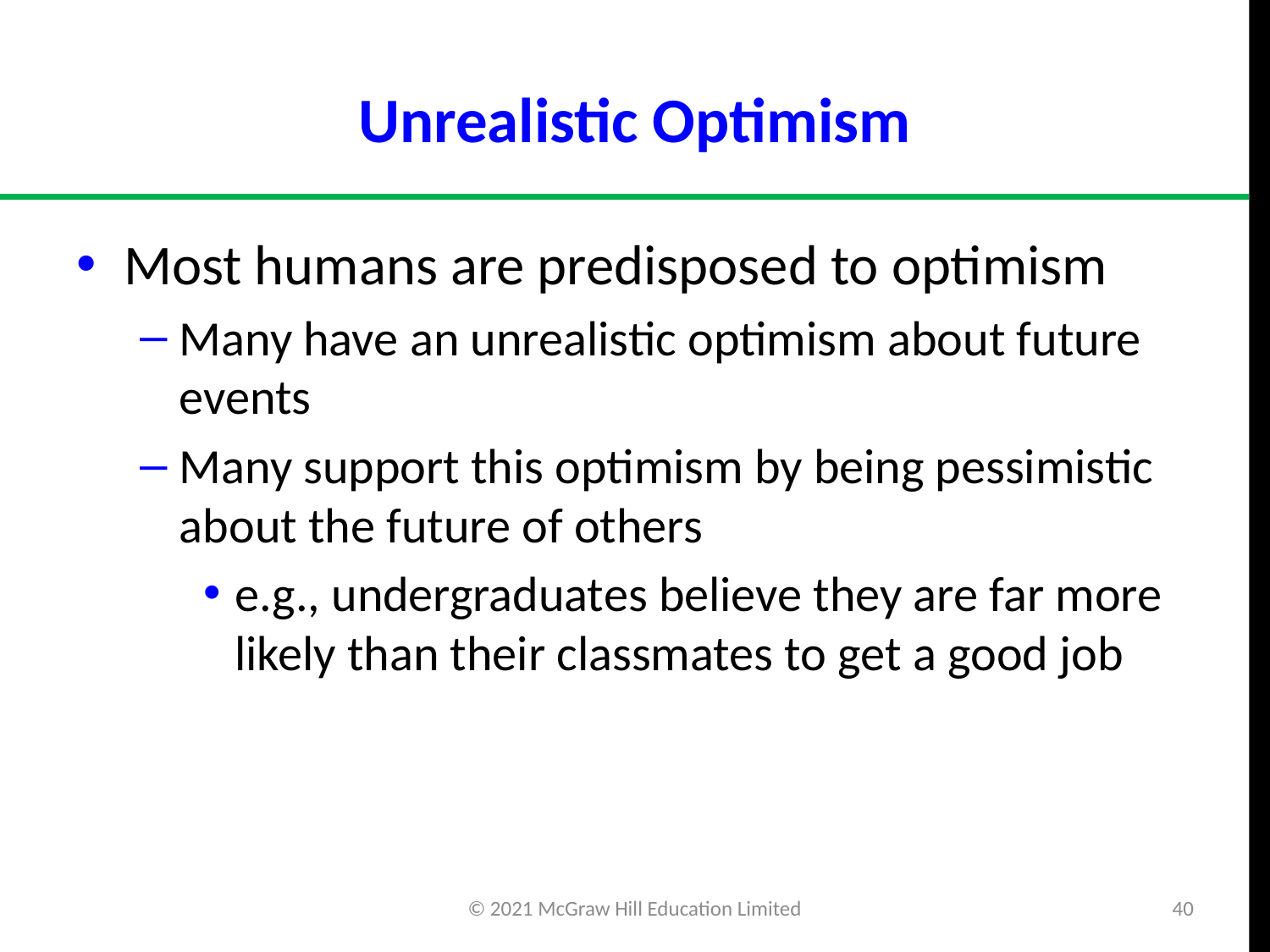

# Unrealistic Optimism
Most humans are predisposed to optimism
Many have an unrealistic optimism about future events
Many support this optimism by being pessimistic about the future of others
e.g., undergraduates believe they are far more likely than their classmates to get a good job

© 2021 McGraw Hill Education Limited
40